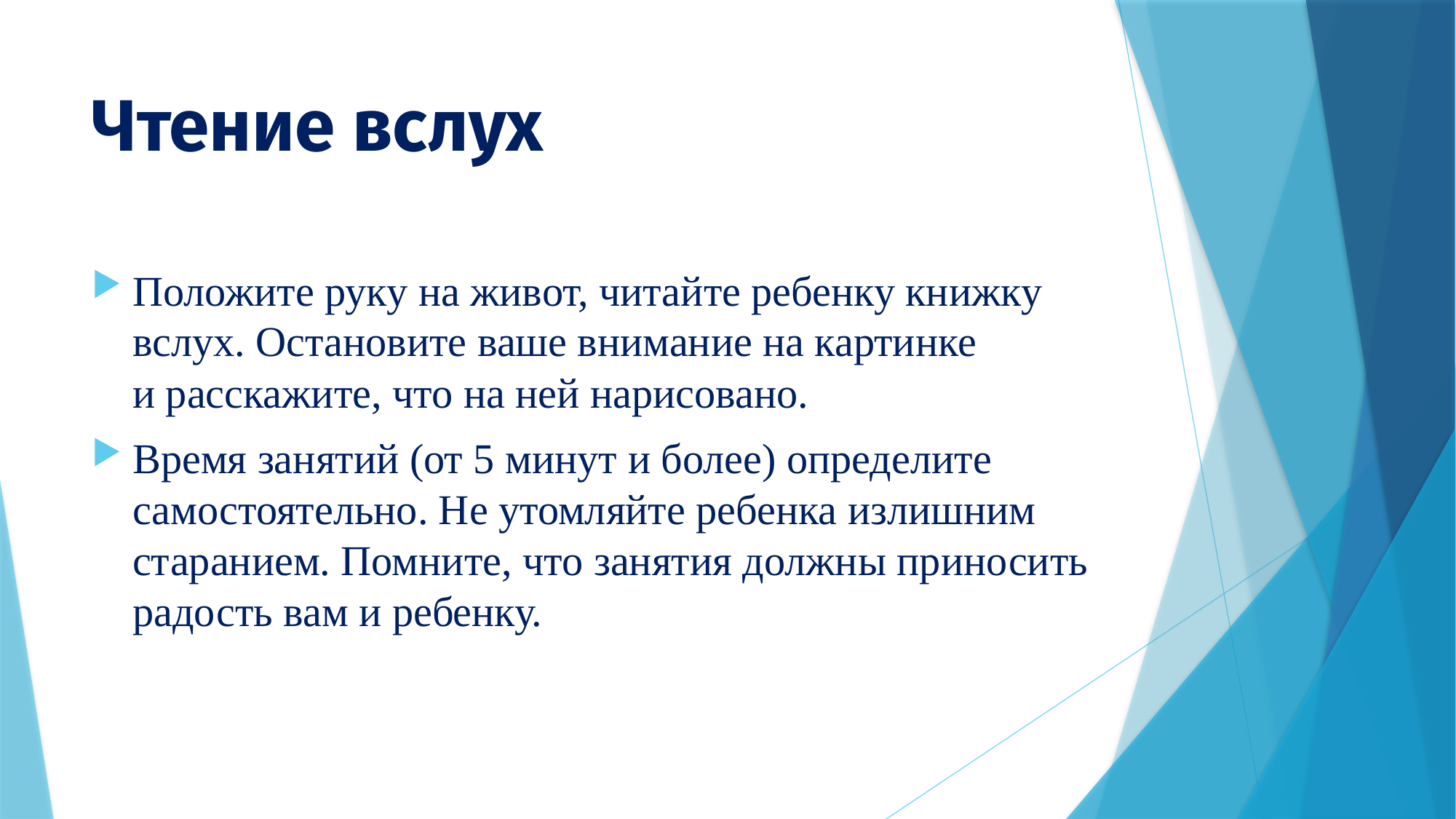

# Чтение вслух
Положите руку на живот, читайте ребенку книжку вслух. Остановите ваше внимание на картинке и расскажите, что на ней нарисовано.
Время занятий (от 5 минут и более) определите самостоятельно. Не утомляйте ребенка излишним старанием. Помните, что занятия должны приносить радость вам и ребенку.